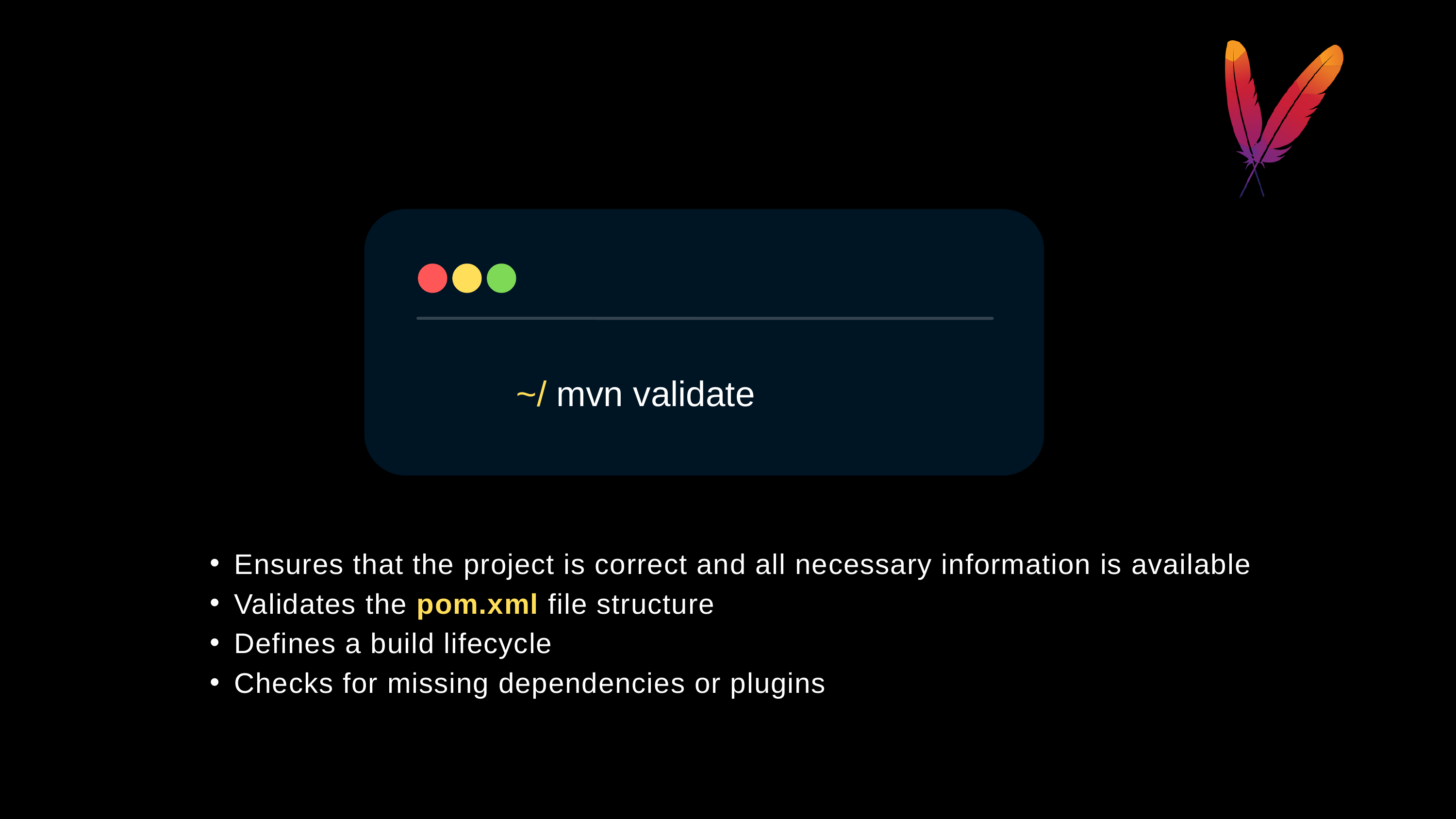

~/ mvn validate
Ensures that the project is correct and all necessary information is available
Validates the pom.xml file structure
Defines a build lifecycle
Checks for missing dependencies or plugins